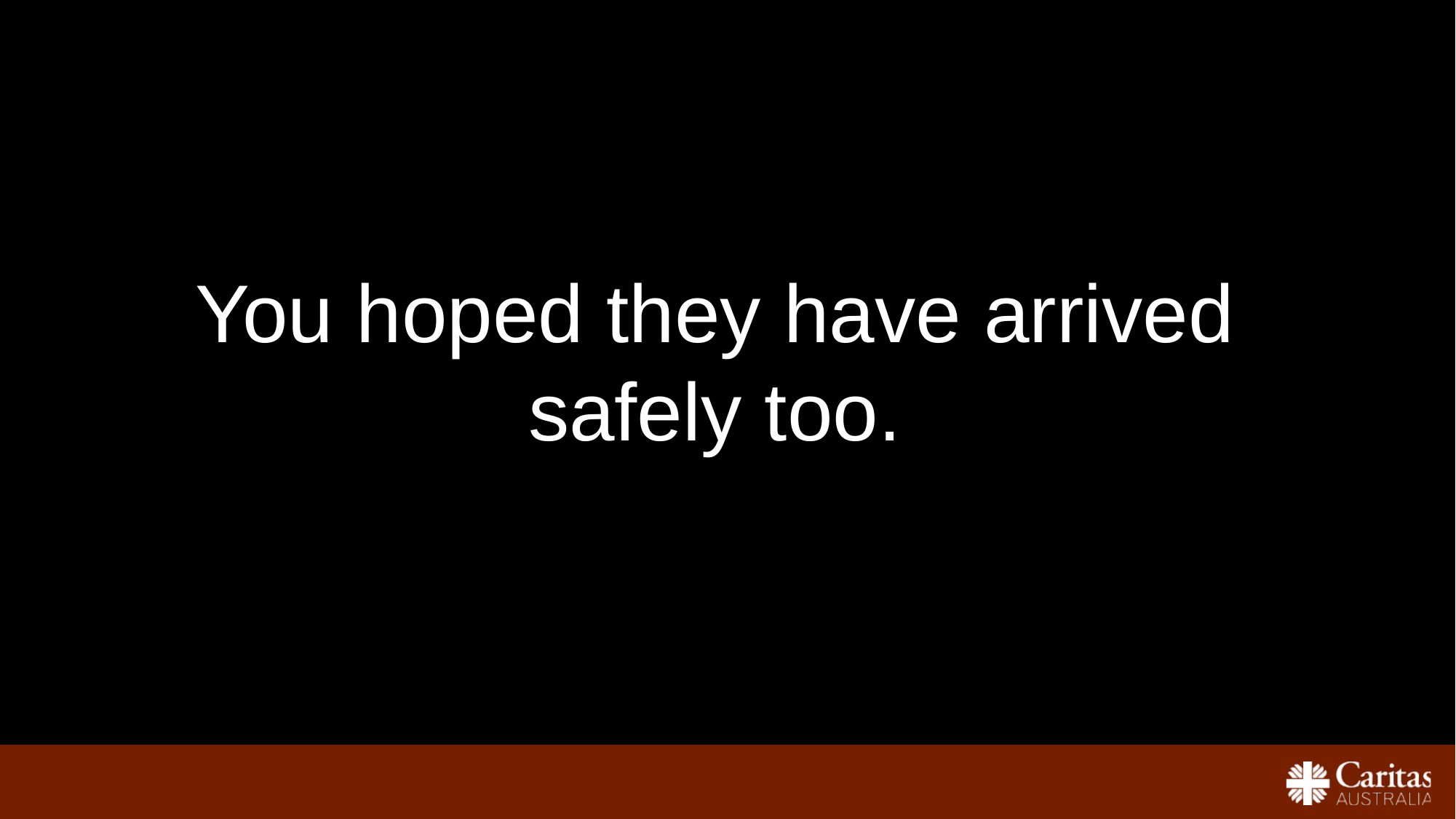

You hoped they have arrived safely too.